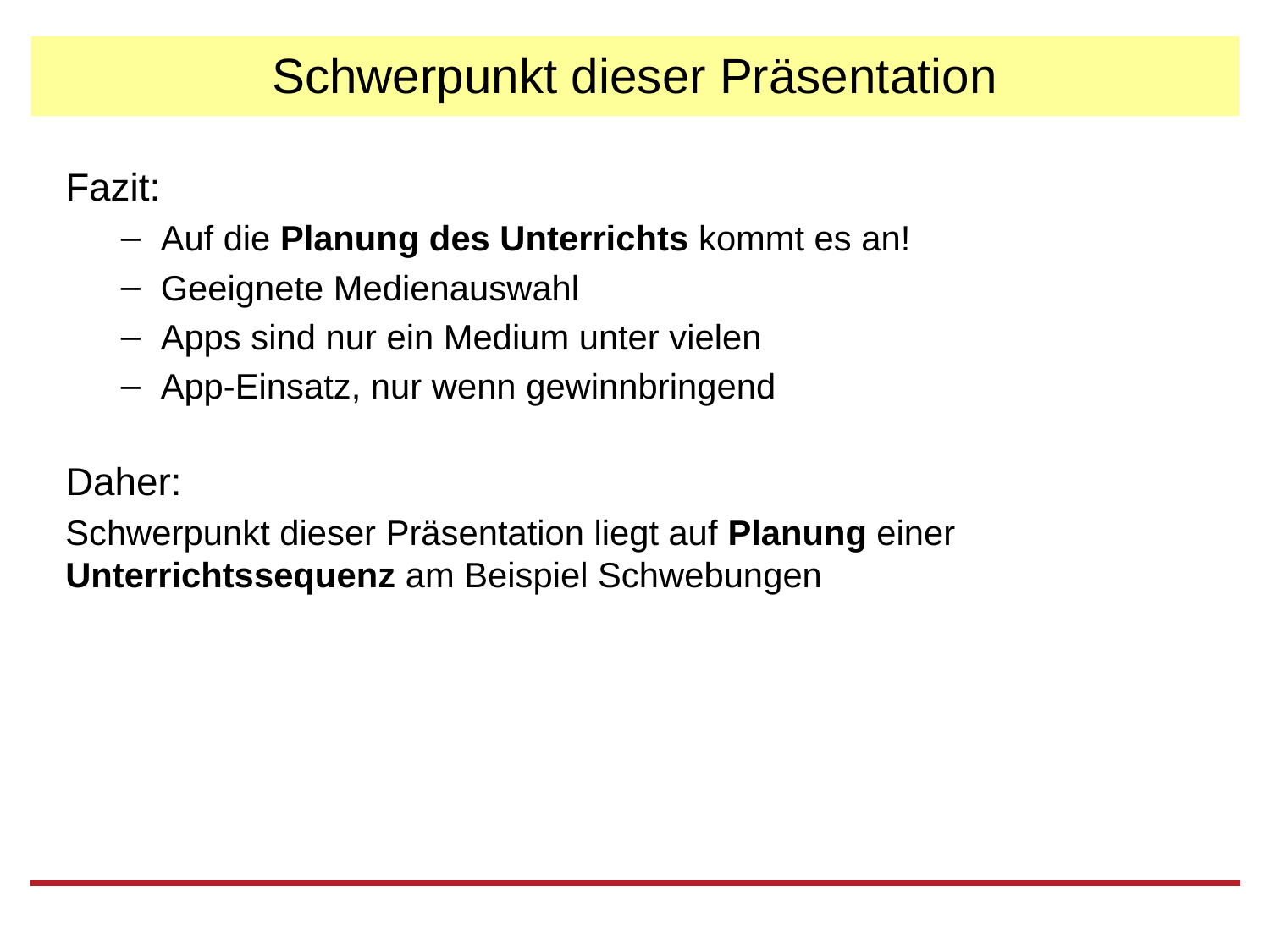

# Schwerpunkt dieser Präsentation
Fazit:
Auf die Planung des Unterrichts kommt es an!
Geeignete Medienauswahl
Apps sind nur ein Medium unter vielen
App-Einsatz, nur wenn gewinnbringend
Daher:
Schwerpunkt dieser Präsentation liegt auf Planung einer Unterrichtssequenz am Beispiel Schwebungen